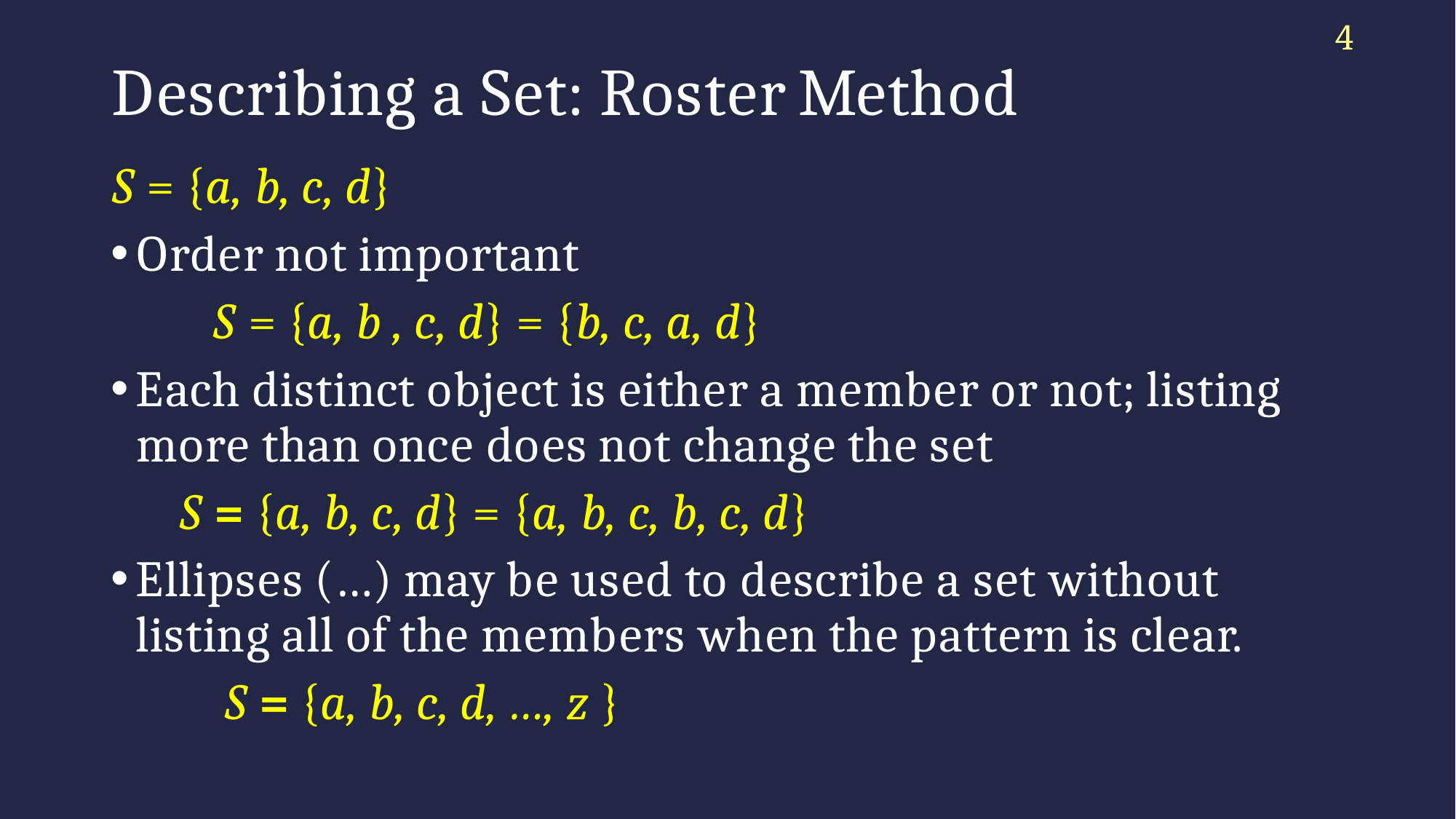

4
# Describing a Set: Roster Method
S = {a, b, c, d}
Order not important
         S = {a, b , c, d} = {b, c, a, d}
Each distinct object is either a member or not; listing more than once does not change the set
      S = {a, b, c, d} = {a, b, c, b, c, d}
Ellipses (…) may be used to describe a set without listing all of the members when the pattern is clear.
          S = {a, b, c, d, …, z }